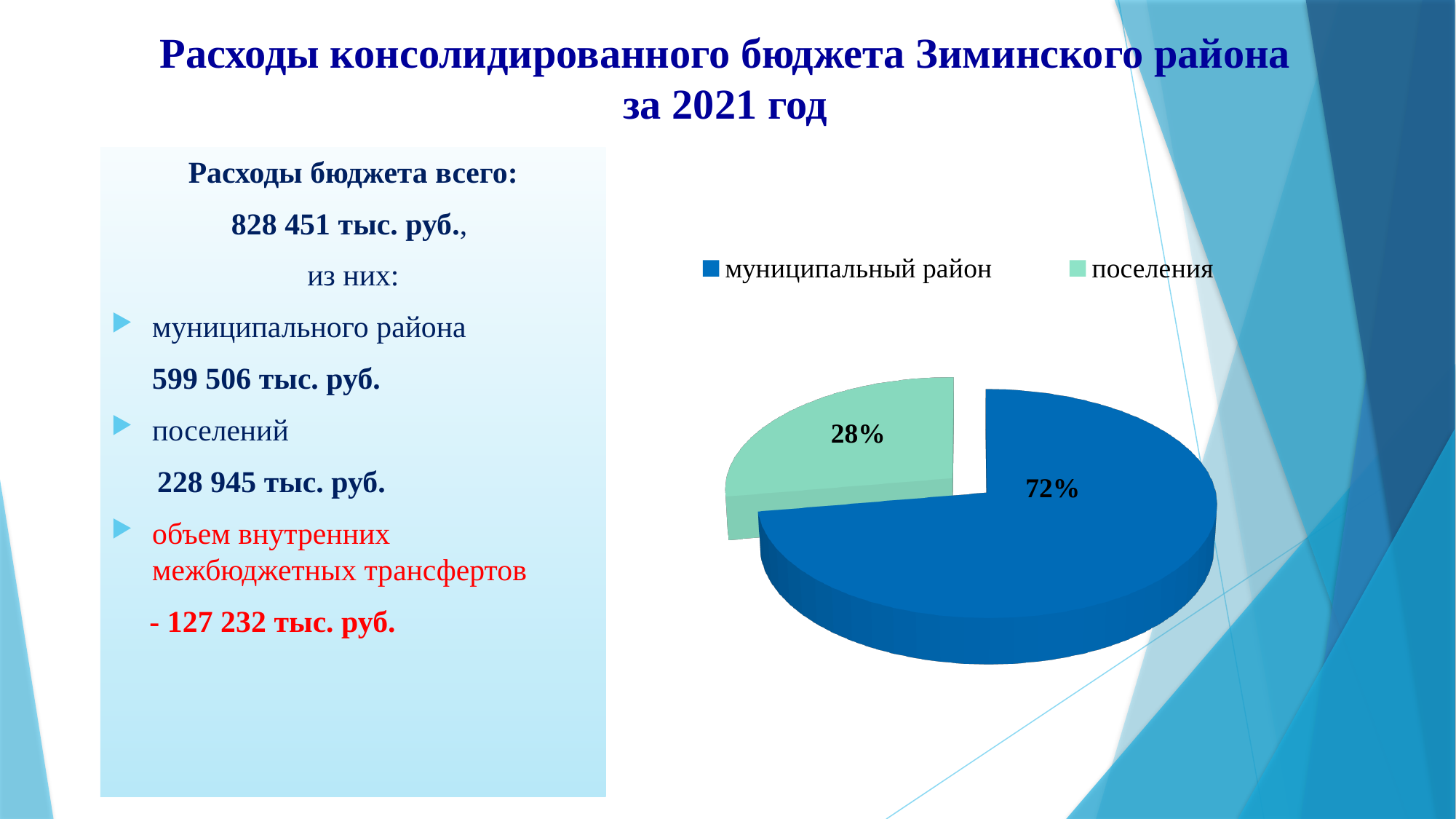

# Расходы консолидированного бюджета Зиминского района за 2021 год
Расходы бюджета всего:
828 451 тыс. руб.,
из них:
муниципального района
	599 506 тыс. руб.
поселений
      228 945 тыс. руб.
объем внутренних межбюджетных трансфертов
     - 127 232 тыс. руб.

[unsupported chart]